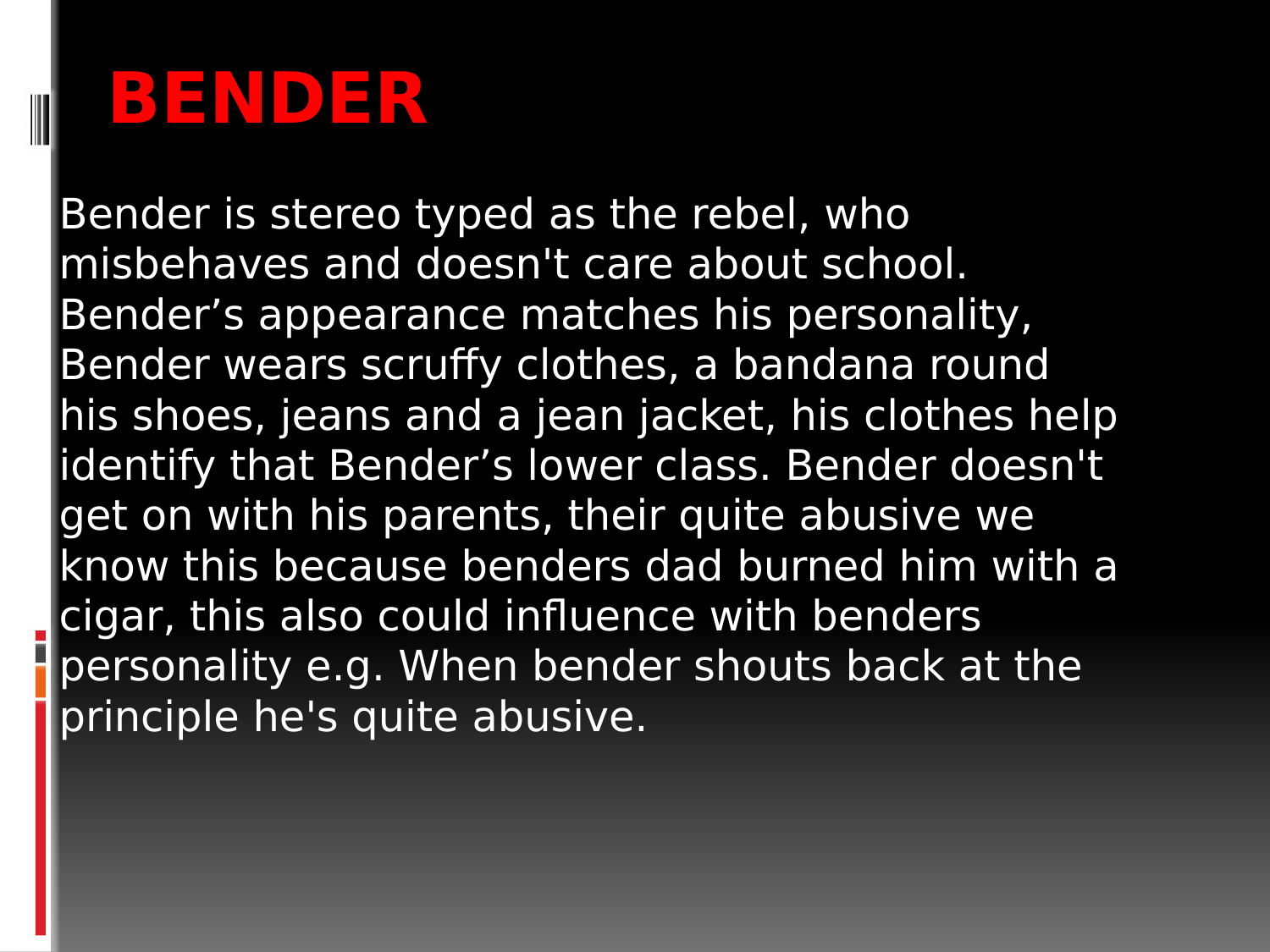

# Bender
Bender is stereo typed as the rebel, who misbehaves and doesn't care about school. Bender’s appearance matches his personality, Bender wears scruffy clothes, a bandana round his shoes, jeans and a jean jacket, his clothes help identify that Bender’s lower class. Bender doesn't get on with his parents, their quite abusive we know this because benders dad burned him with a cigar, this also could influence with benders personality e.g. When bender shouts back at the principle he's quite abusive.